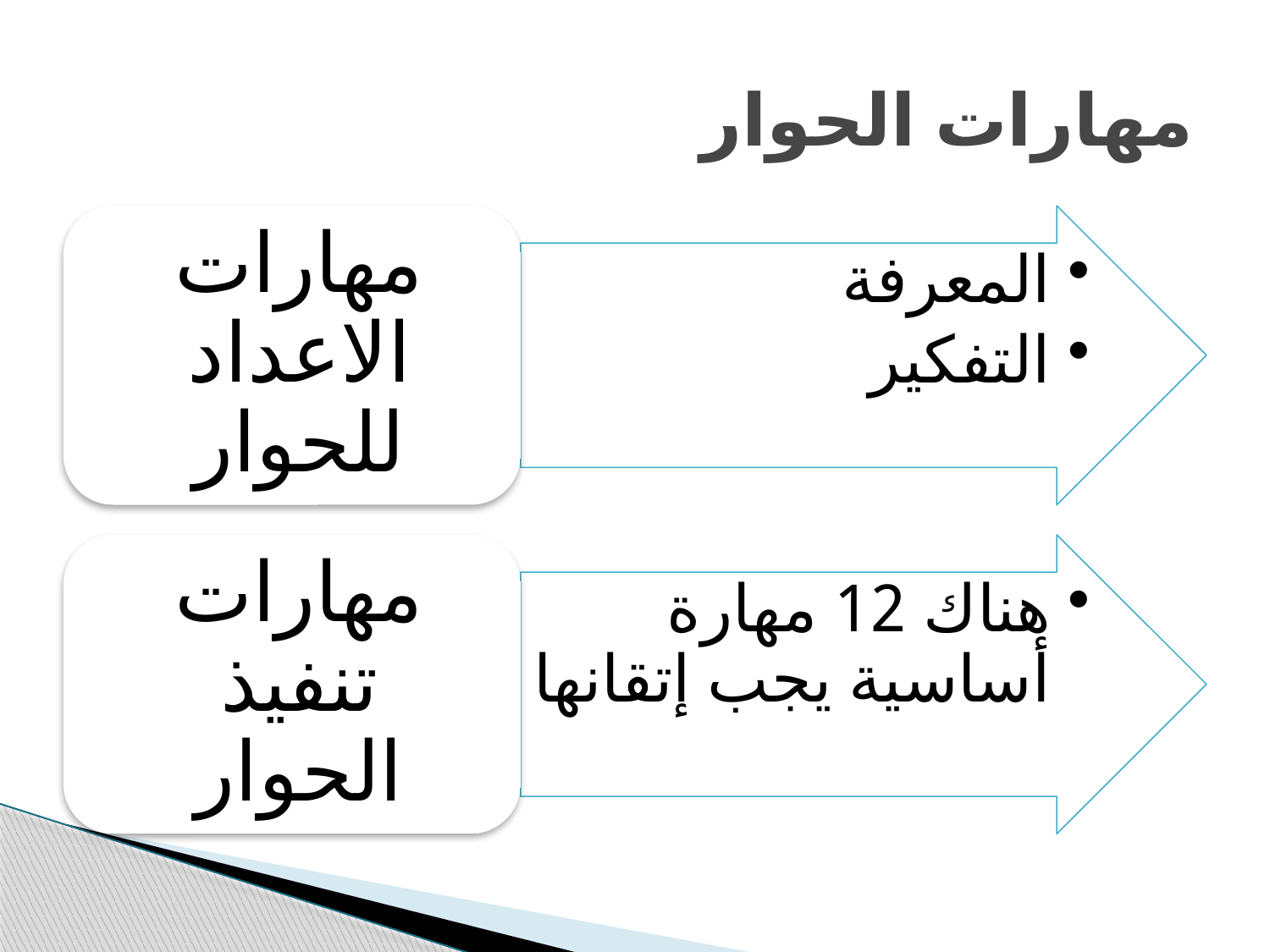

# مهارات الحوار
المعرفة
التفكير
مهارات الاعداد للحوار
هناك 12 مهارة أساسية يجب إتقانها

مهارات تنفيذ الحوار